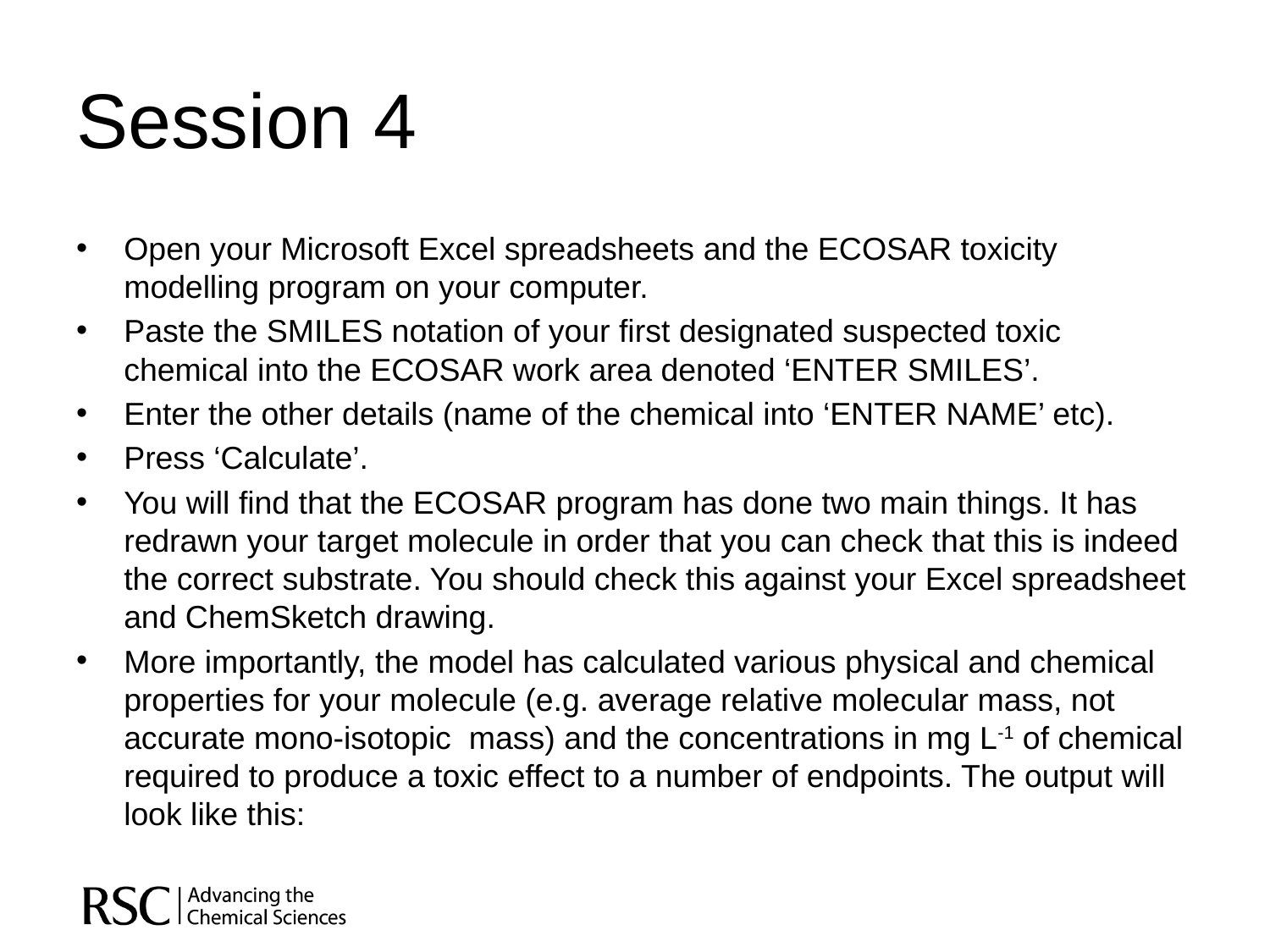

# Session 4
Open your Microsoft Excel spreadsheets and the ECOSAR toxicity modelling program on your computer.
Paste the SMILES notation of your first designated suspected toxic chemical into the ECOSAR work area denoted ‘ENTER SMILES’.
Enter the other details (name of the chemical into ‘ENTER NAME’ etc).
Press ‘Calculate’.
You will find that the ECOSAR program has done two main things. It has redrawn your target molecule in order that you can check that this is indeed the correct substrate. You should check this against your Excel spreadsheet and ChemSketch drawing.
More importantly, the model has calculated various physical and chemical properties for your molecule (e.g. average relative molecular mass, not accurate mono-isotopic  mass) and the concentrations in mg L-1 of chemical required to produce a toxic effect to a number of endpoints. The output will look like this: